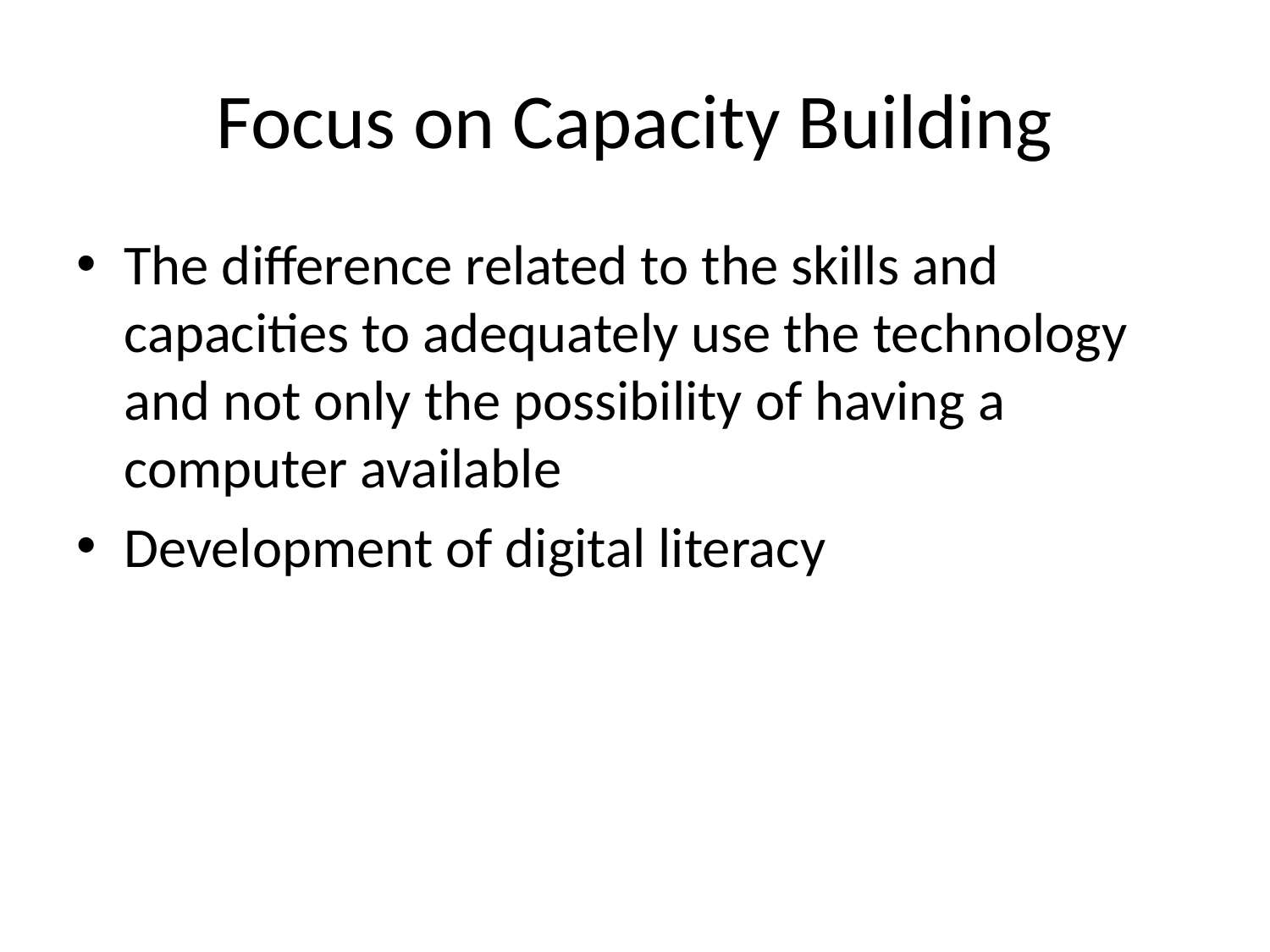

# Focus on Capacity Building
The difference related to the skills and capacities to adequately use the technology and not only the possibility of having a computer available
Development of digital literacy